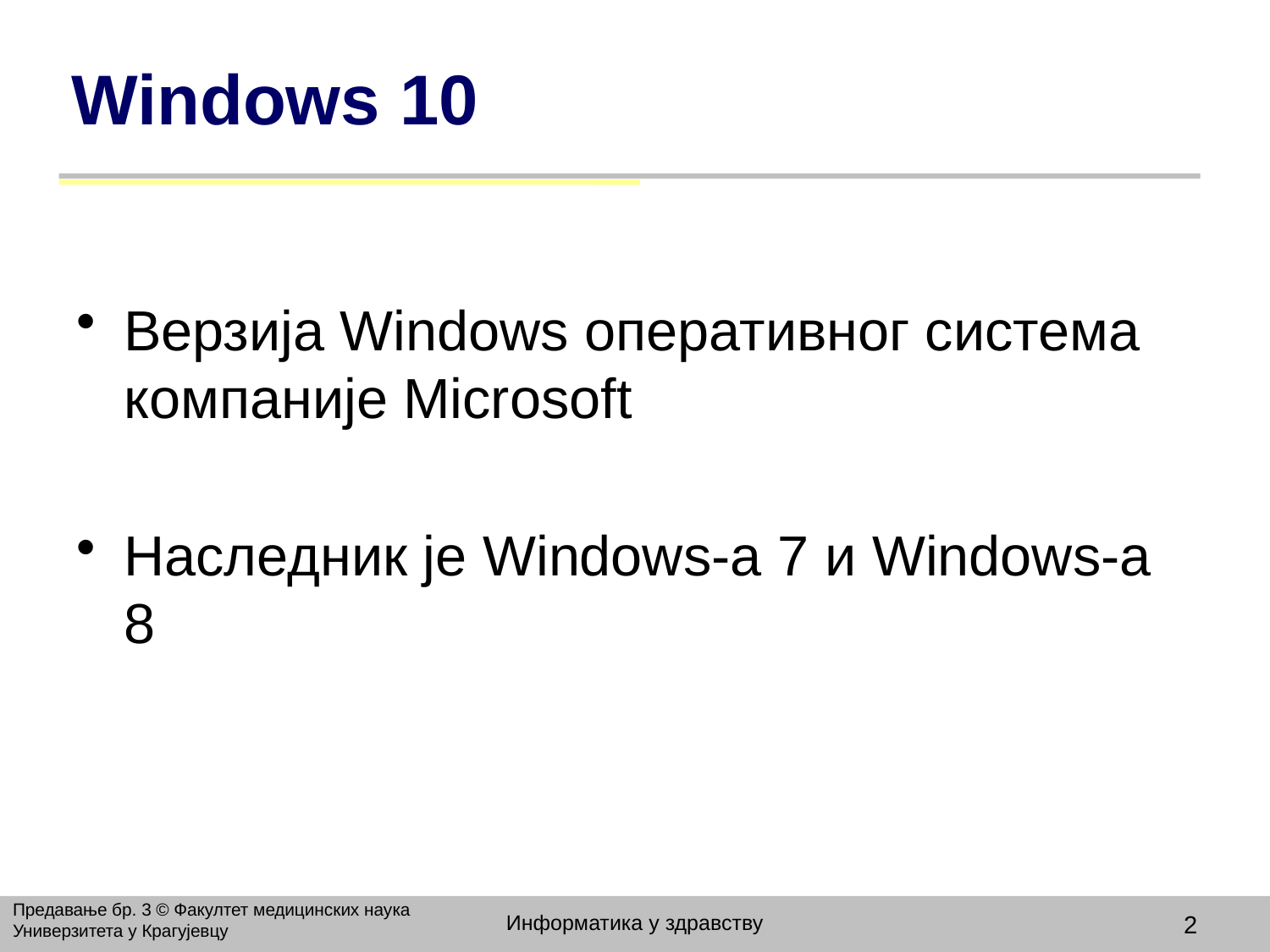

# Windows 10

Верзија Windows оперативног система компаније Microsoft

Наследник је Windows-а 7 и Windows-а 8
Предавање бр. 3 © Факултет медицинских наука Универзитета у Крагујевцу
Информатика у здравству
2